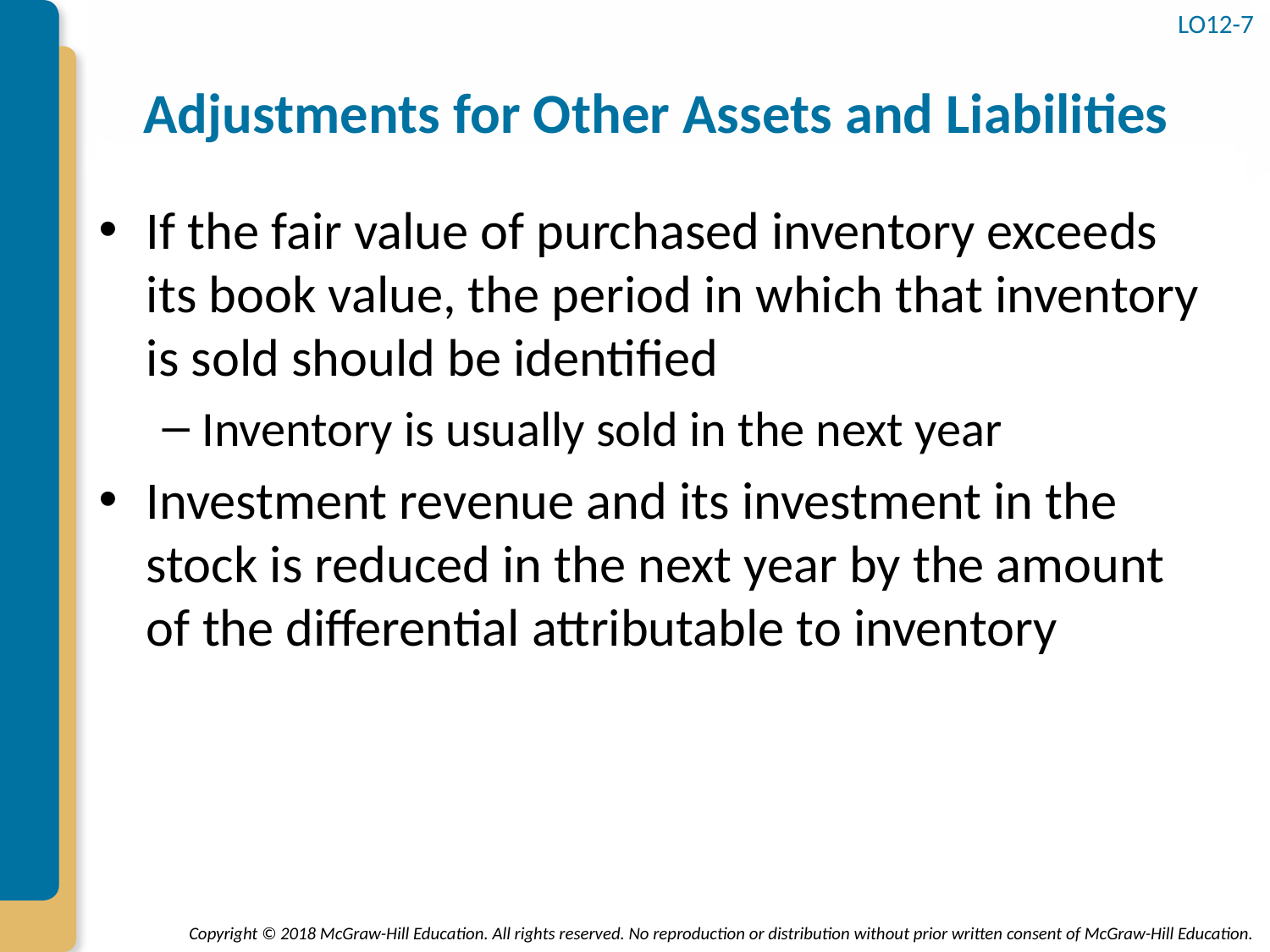

LO12-7
# Adjustments for Other Assets and Liabilities
If the fair value of purchased inventory exceeds its book value, the period in which that inventory is sold should be identified
Inventory is usually sold in the next year
Investment revenue and its investment in the stock is reduced in the next year by the amount of the differential attributable to inventory
Key Point